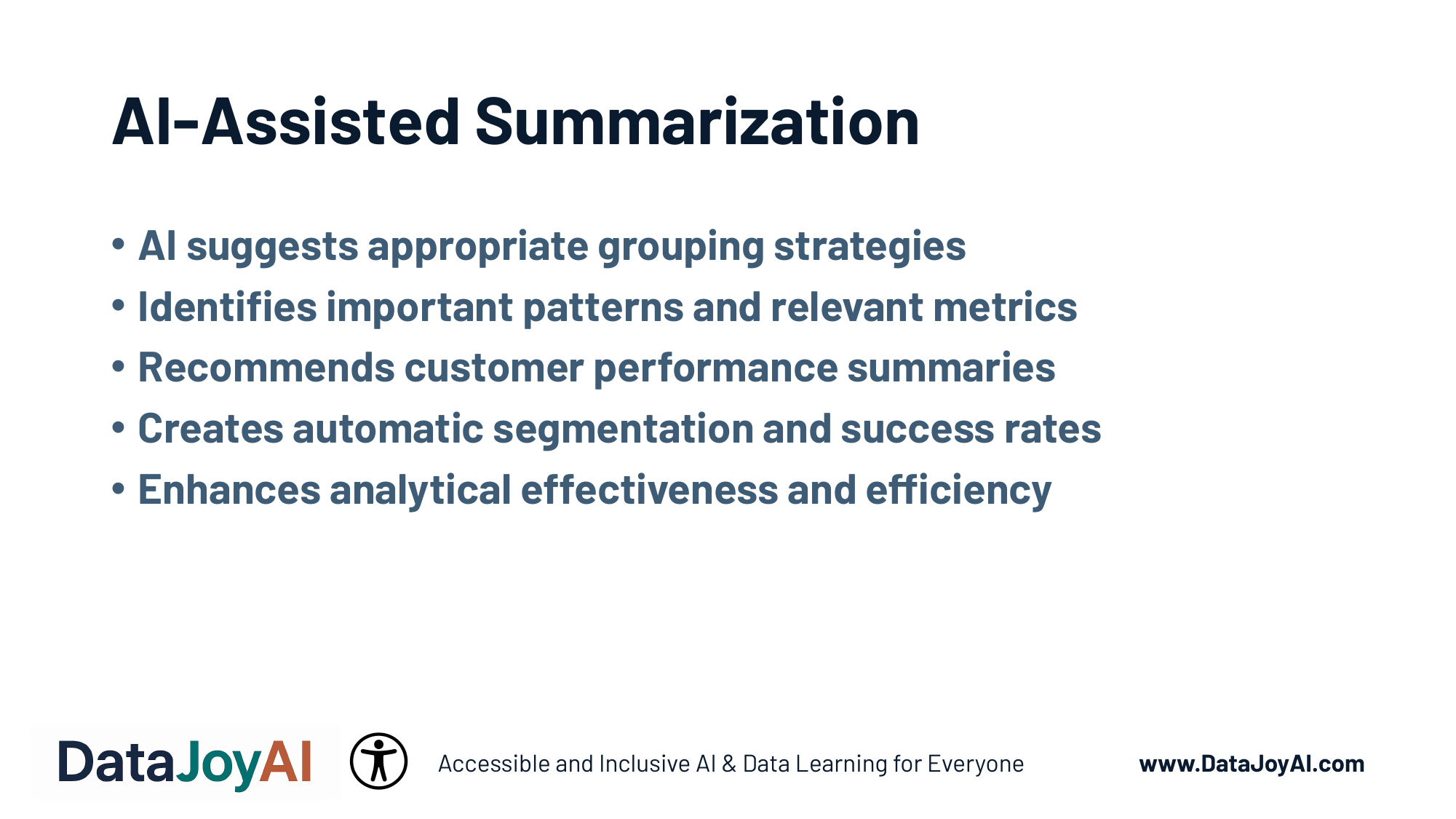

# AI-Assisted Summarization
AI suggests appropriate grouping strategies
Identifies important patterns and relevant metrics
Recommends customer performance summaries
Creates automatic segmentation and success rates
Enhances analytical effectiveness and efficiency